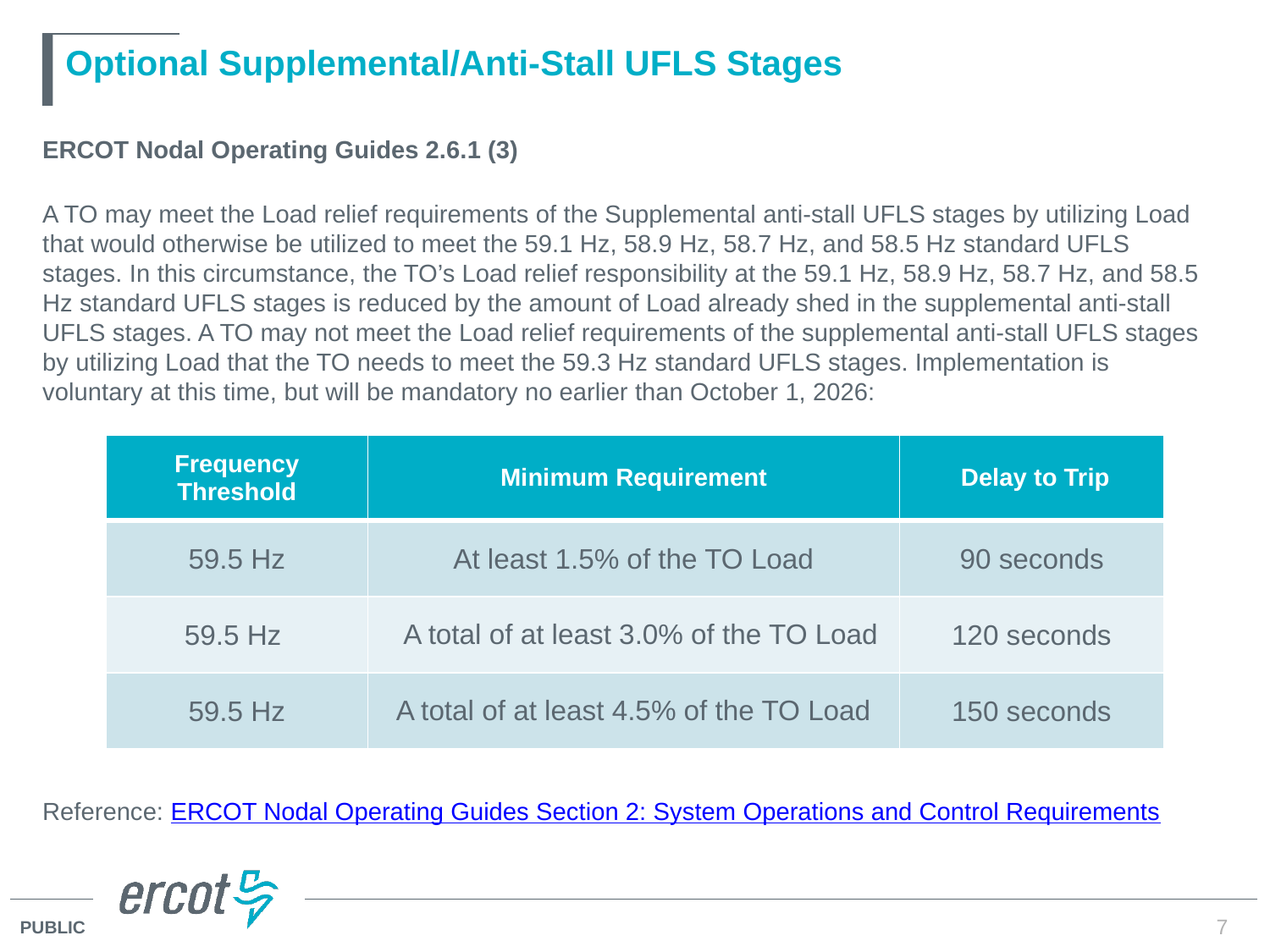

# Optional Supplemental/Anti-Stall UFLS Stages
ERCOT Nodal Operating Guides 2.6.1 (3)
A TO may meet the Load relief requirements of the Supplemental anti-stall UFLS stages by utilizing Load that would otherwise be utilized to meet the 59.1 Hz, 58.9 Hz, 58.7 Hz, and 58.5 Hz standard UFLS stages. In this circumstance, the TO’s Load relief responsibility at the 59.1 Hz, 58.9 Hz, 58.7 Hz, and 58.5 Hz standard UFLS stages is reduced by the amount of Load already shed in the supplemental anti-stall UFLS stages. A TO may not meet the Load relief requirements of the supplemental anti-stall UFLS stages by utilizing Load that the TO needs to meet the 59.3 Hz standard UFLS stages. Implementation is voluntary at this time, but will be mandatory no earlier than October 1, 2026:

Reference: ERCOT Nodal Operating Guides Section 2: System Operations and Control Requirements
| Frequency Threshold | Minimum Requirement | Delay to Trip |
| --- | --- | --- |
| 59.5 Hz | At least 1.5% of the TO Load | 90 seconds |
| 59.5 Hz | A total of at least 3.0% of the TO Load | 120 seconds |
| 59.5 Hz | A total of at least 4.5% of the TO Load | 150 seconds |
7